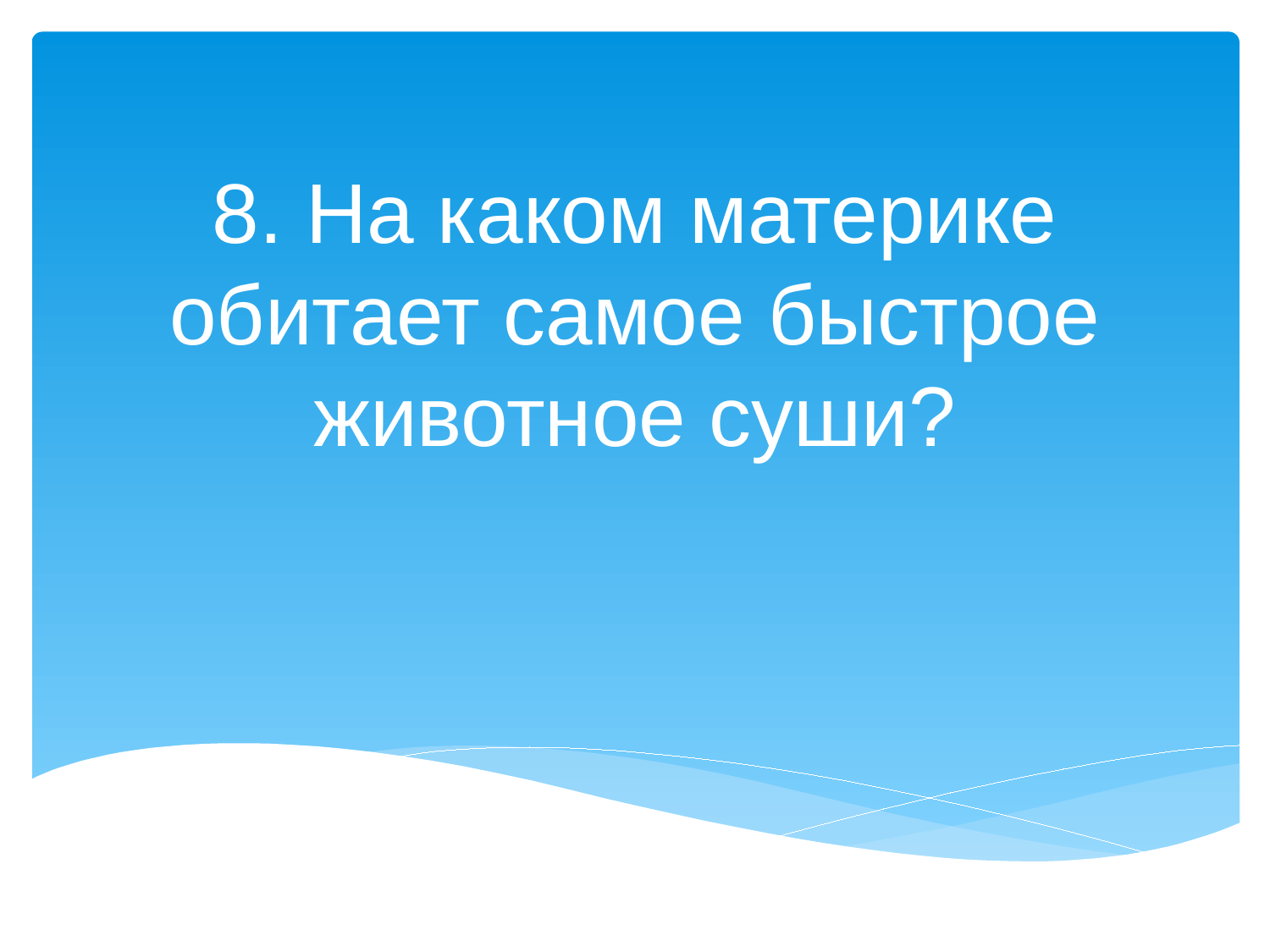

# 8. На каком материке обитает самое быстрое животное суши?